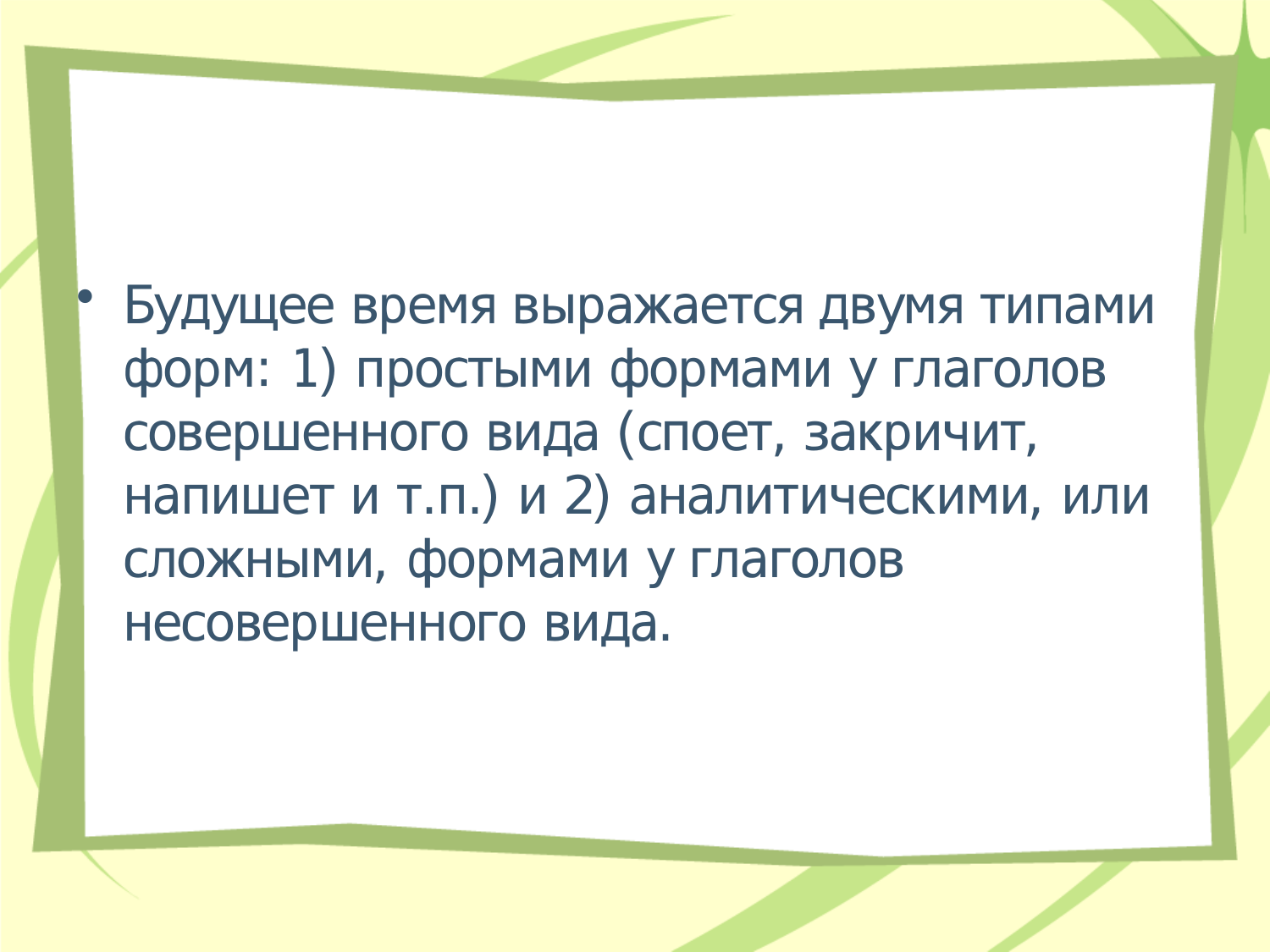

#
Будущее время выражается двумя типами форм: 1) простыми формами у глаголов совершенного вида (споет, закричит, напишет и т.п.) и 2) аналитическими, или сложными, формами у глаголов несовершенного вида.